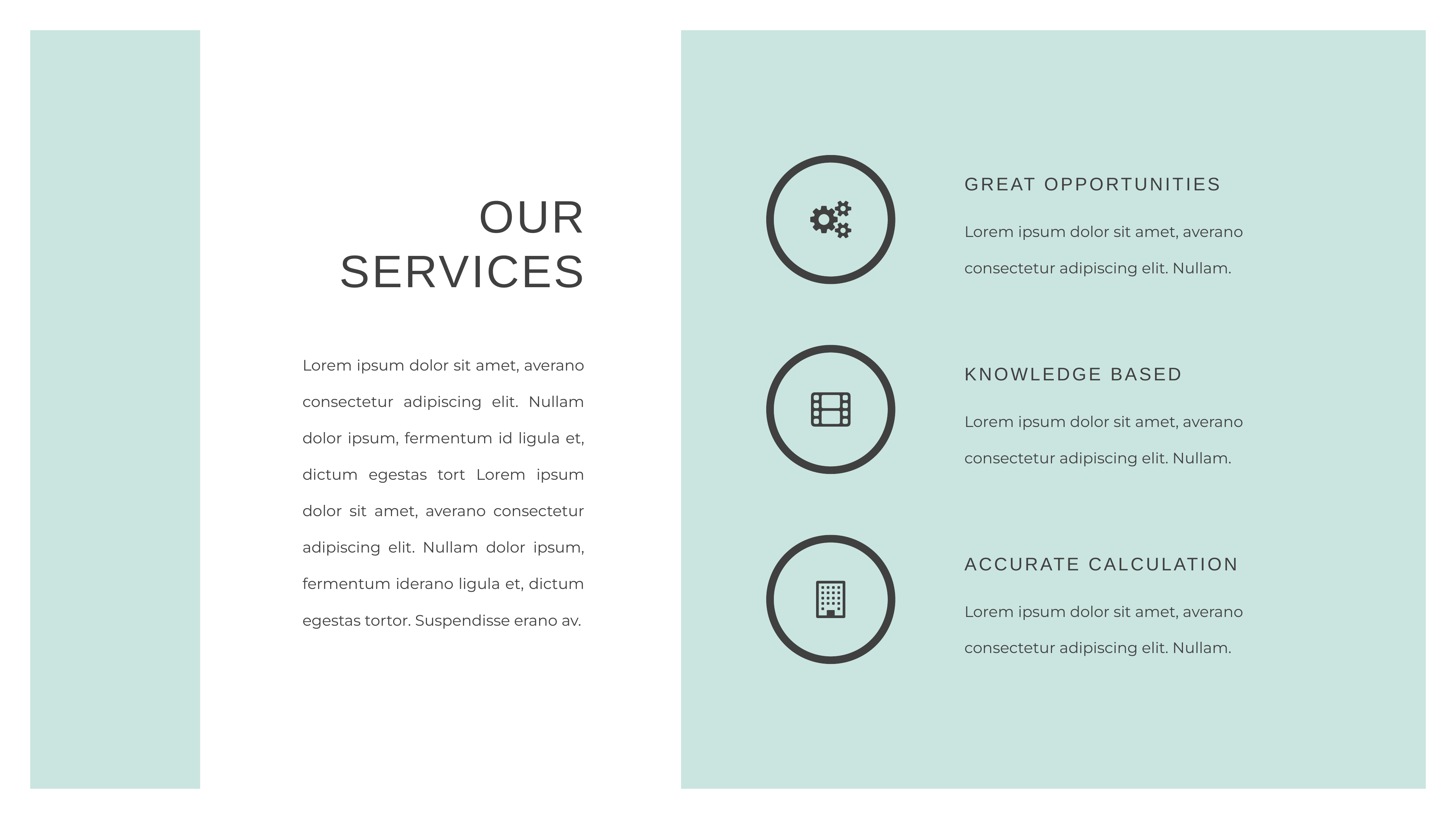

GREAT OPPORTUNITIES
OUR
SERVICES

Lorem ipsum dolor sit amet, averano consectetur adipiscing elit. Nullam.
Lorem ipsum dolor sit amet, averano consectetur adipiscing elit. Nullam dolor ipsum, fermentum id ligula et, dictum egestas tort Lorem ipsum dolor sit amet, averano consectetur adipiscing elit. Nullam dolor ipsum, fermentum iderano ligula et, dictum egestas tortor. Suspendisse erano av.

KNOWLEDGE BASED
Lorem ipsum dolor sit amet, averano consectetur adipiscing elit. Nullam.

ACCURATE CALCULATION

Lorem ipsum dolor sit amet, averano consectetur adipiscing elit. Nullam.